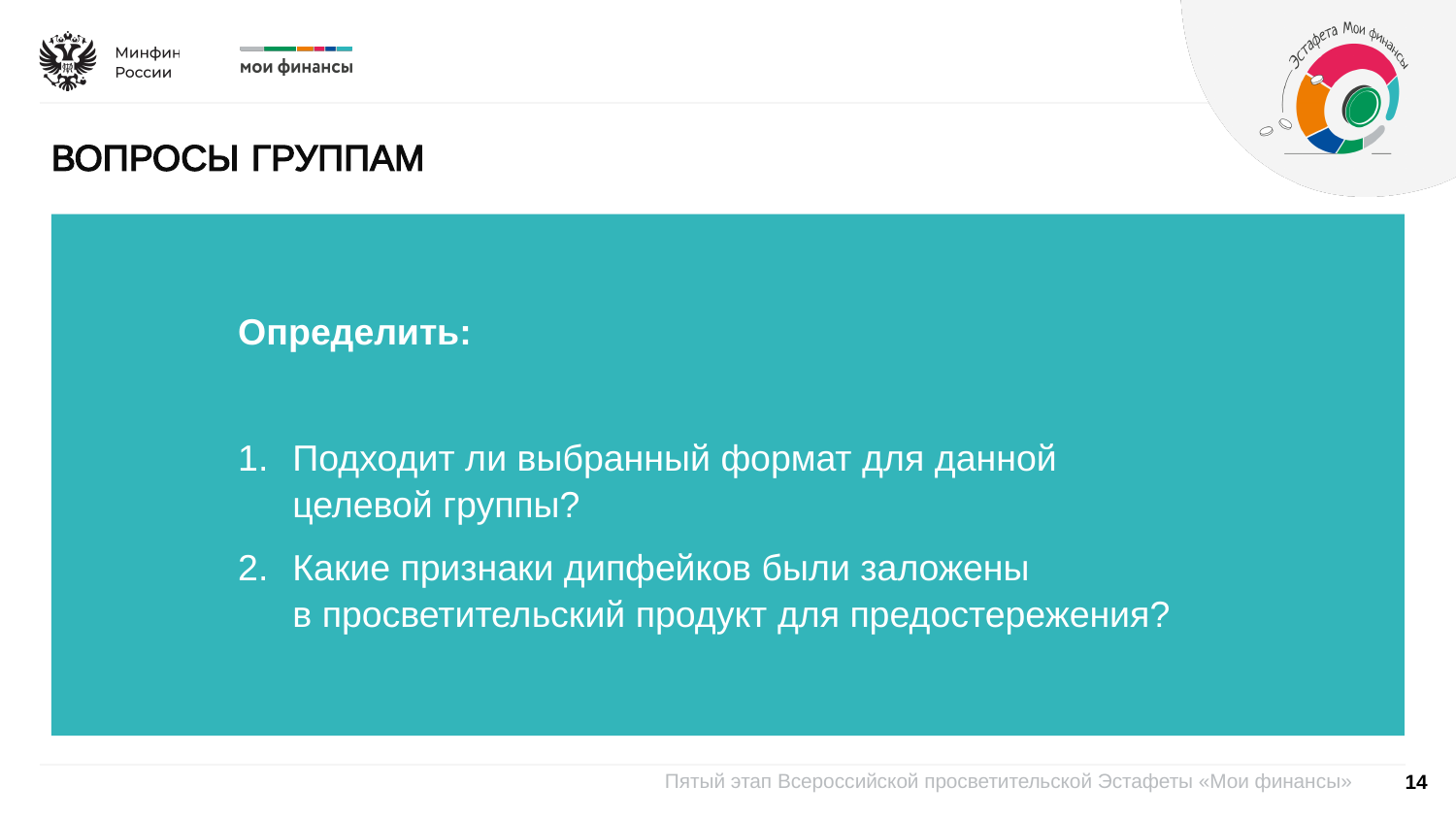

ВОПРОСЫ ГРУППАМ

Определить:

Подходит ли выбранный формат для данной целевой группы?
Какие признаки дипфейков были заложены
в просветительский продукт для предостережения?
14